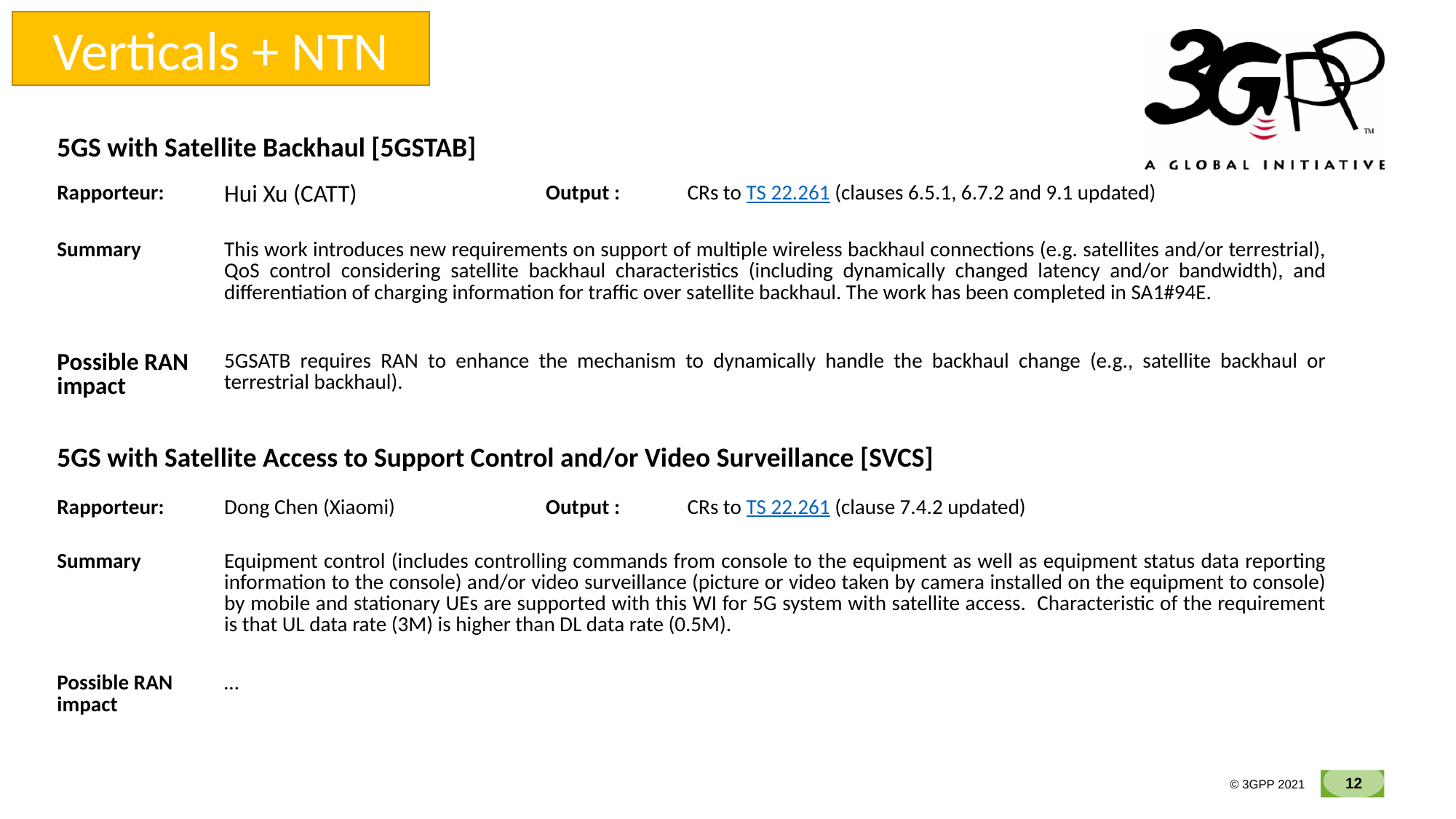

Verticals + NTN
| 5GS with Satellite Backhaul [5GSTAB] |  |  |  |
| --- | --- | --- | --- |
| Rapporteur: | Hui Xu (CATT) | Output : | CRs to TS 22.261 (clauses 6.5.1, 6.7.2 and 9.1 updated) |
| Summary | This work introduces new requirements on support of multiple wireless backhaul connections (e.g. satellites and/or terrestrial), QoS control considering satellite backhaul characteristics (including dynamically changed latency and/or bandwidth), and differentiation of charging information for traffic over satellite backhaul. The work has been completed in SA1#94E. |  |  |
| Possible RAN impact | 5GSATB requires RAN to enhance the mechanism to dynamically handle the backhaul change (e.g., satellite backhaul or terrestrial backhaul). |  |  |
| 5GS with Satellite Access to Support Control and/or Video Surveillance [SVCS] |  |  |  |
| --- | --- | --- | --- |
| Rapporteur: | Dong Chen (Xiaomi) | Output : | CRs to TS 22.261 (clause 7.4.2 updated) |
| Summary | Equipment control (includes controlling commands from console to the equipment as well as equipment status data reporting information to the console) and/or video surveillance (picture or video taken by camera installed on the equipment to console) by mobile and stationary UEs are supported with this WI for 5G system with satellite access. Characteristic of the requirement is that UL data rate (3M) is higher than DL data rate (0.5M). |  |  |
| Possible RAN impact | … |  |  |